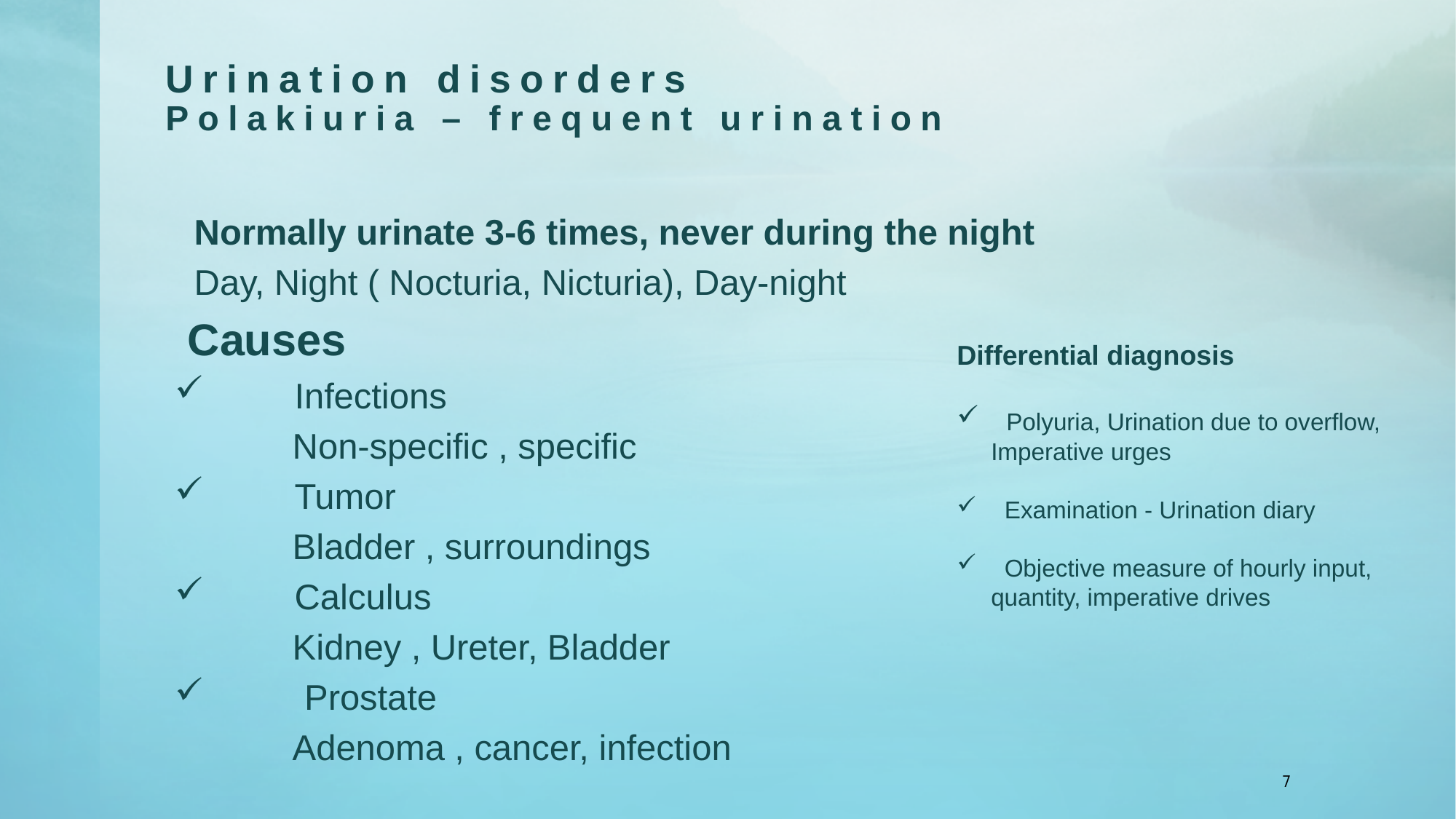

# Urination disorders Polakiuria – frequent urination

  Normally urinate 3-6 times, never during the night
  Day, Night ( Nocturia, Nicturia), Day-night
 Causes
  Infections
            Non-specific , specific
  Tumor
            Bladder , surroundings
  Calculus
            Kidney , Ureter, Bladder
   Prostate
            Adenoma , cancer, infection
Differential diagnosis

  Polyuria, Urination due to overflow,     Imperative urges

  Examination - Urination diary

  Objective measure of hourly input, quantity, imperative drives
7